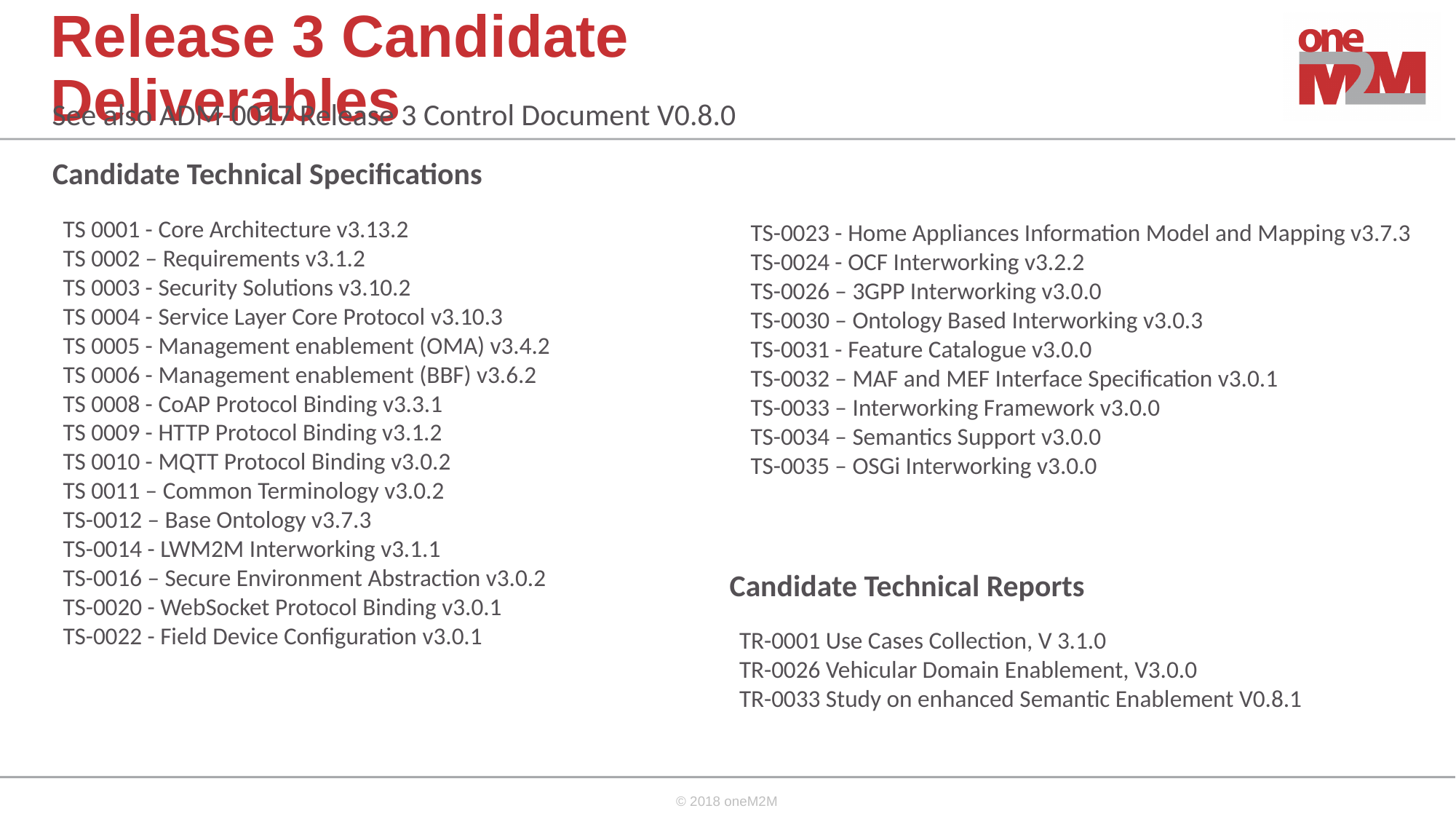

# Release 3 Candidate Deliverables
See also ADM-0017 Release 3 Control Document V0.8.0
Candidate Technical Specifications
TS 0001 - Core Architecture v3.13.2
TS 0002 – Requirements v3.1.2
TS 0003 - Security Solutions v3.10.2
TS 0004 - Service Layer Core Protocol v3.10.3
TS 0005 - Management enablement (OMA) v3.4.2
TS 0006 - Management enablement (BBF) v3.6.2
TS 0008 - CoAP Protocol Binding v3.3.1
TS 0009 - HTTP Protocol Binding v3.1.2
TS 0010 - MQTT Protocol Binding v3.0.2
TS 0011 – Common Terminology v3.0.2
TS-0012 – Base Ontology v3.7.3
TS-0014 - LWM2M Interworking v3.1.1
TS-0016 – Secure Environment Abstraction v3.0.2
TS-0020 - WebSocket Protocol Binding v3.0.1
TS-0022 - Field Device Configuration v3.0.1
TS-0023 - Home Appliances Information Model and Mapping v3.7.3
TS-0024 - OCF Interworking v3.2.2
TS-0026 – 3GPP Interworking v3.0.0
TS-0030 – Ontology Based Interworking v3.0.3
TS-0031 - Feature Catalogue v3.0.0
TS-0032 – MAF and MEF Interface Specification v3.0.1
TS-0033 – Interworking Framework v3.0.0
TS-0034 – Semantics Support v3.0.0
TS-0035 – OSGi Interworking v3.0.0

Candidate Technical Reports
TR-0001 Use Cases Collection, V 3.1.0
TR-0026 Vehicular Domain Enablement, V3.0.0
TR-0033 Study on enhanced Semantic Enablement V0.8.1